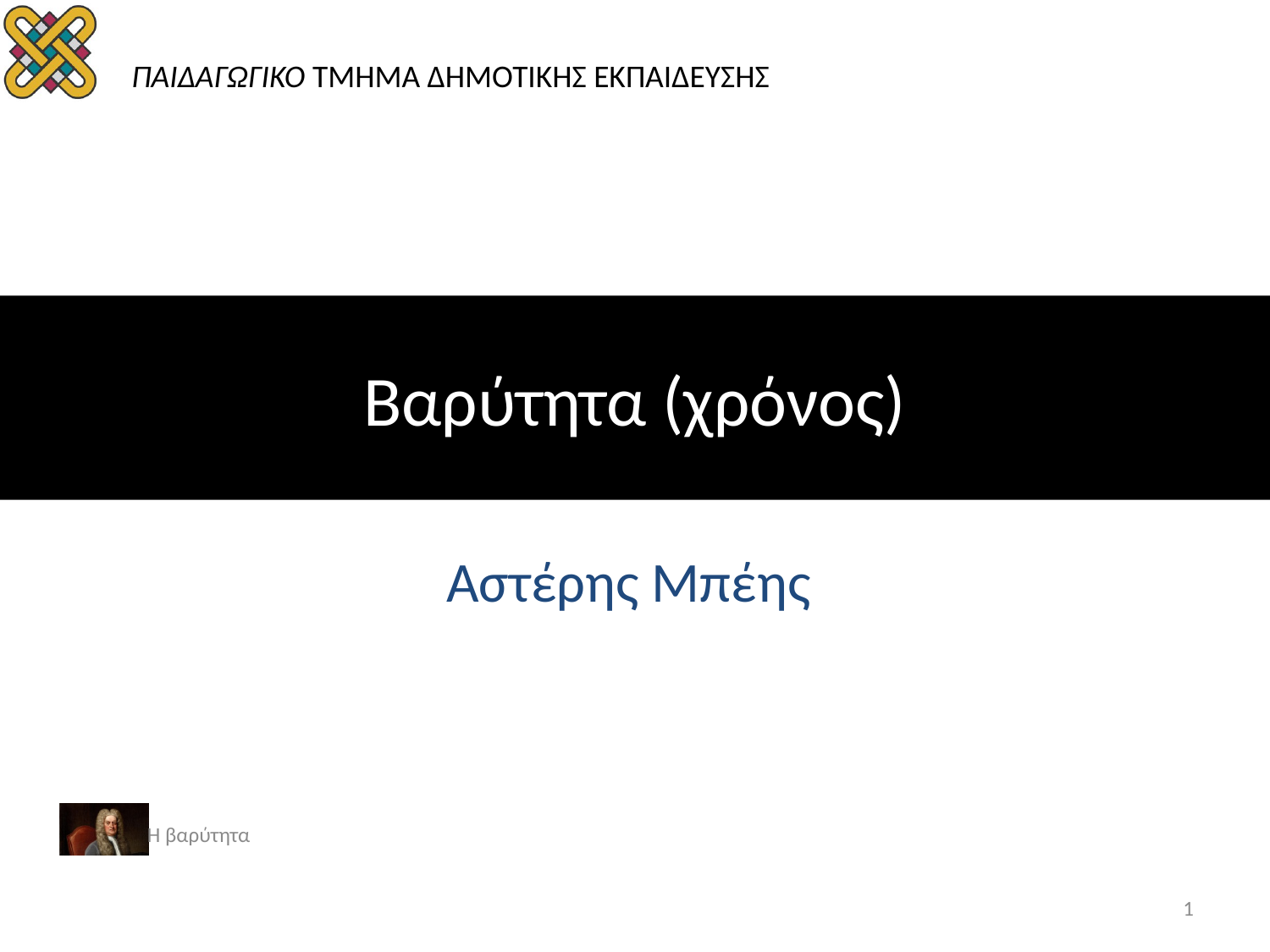

# Βαρύτητα (χρόνος)
Αστέρης Μπέης
Η βαρύτητα
1